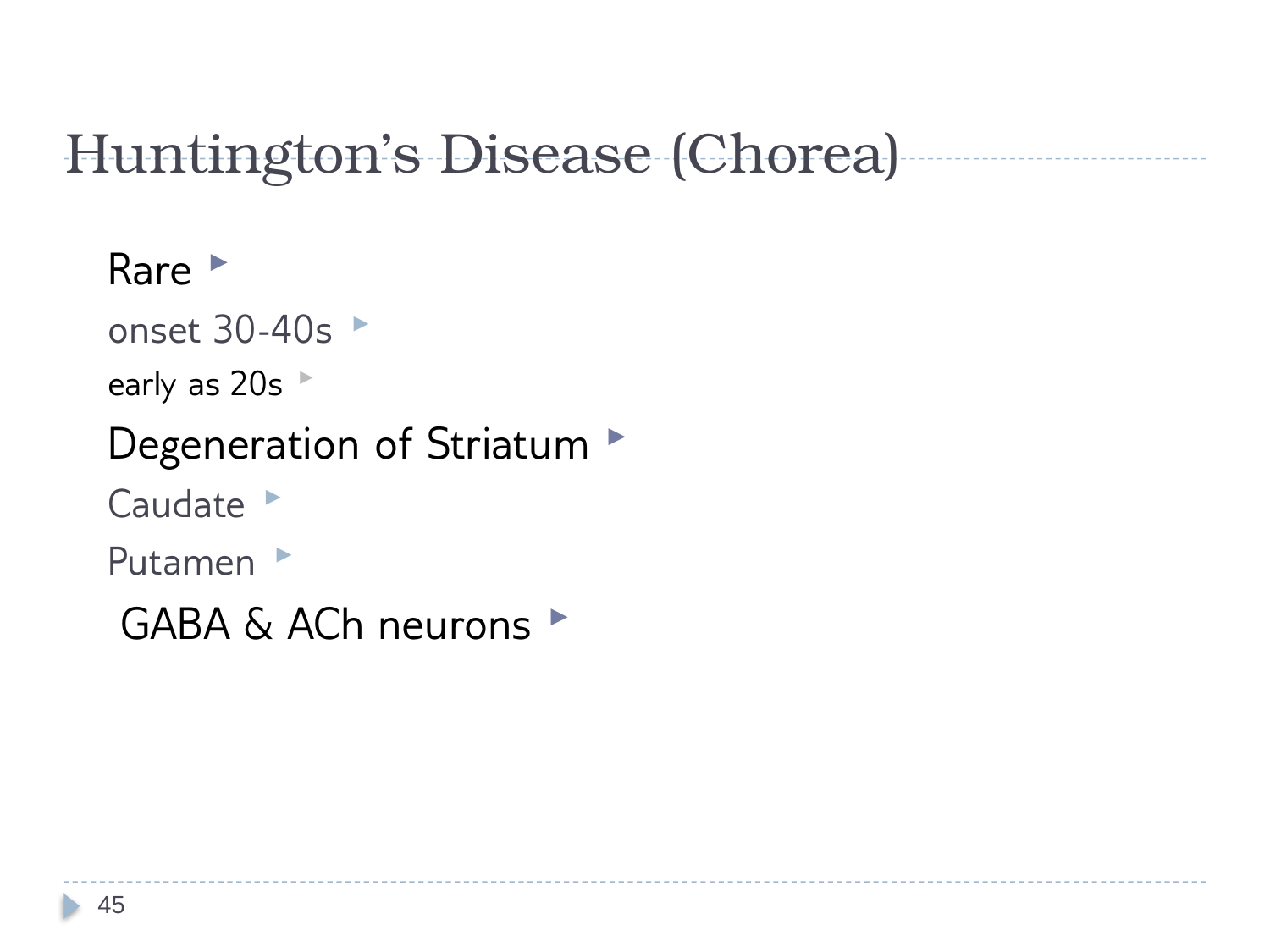

# Huntington’s Disease (Chorea)
Rare
onset 30-40s
early as 20s
Degeneration of Striatum
Caudate
Putamen
GABA & ACh neurons
45